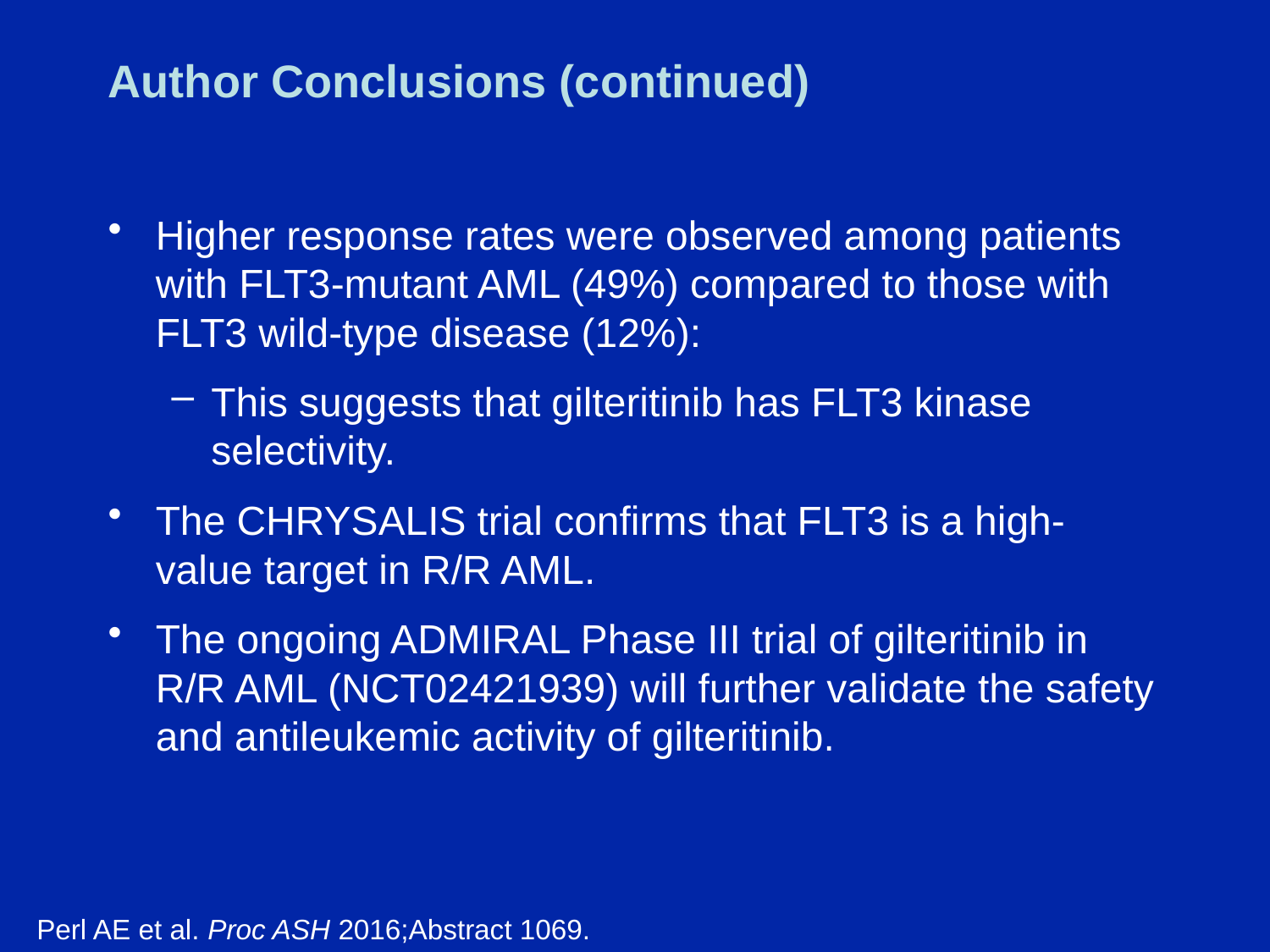

# Author Conclusions (continued)
Higher response rates were observed among patients with FLT3-mutant AML (49%) compared to those with FLT3 wild-type disease (12%):
This suggests that gilteritinib has FLT3 kinase selectivity.
The CHRYSALIS trial confirms that FLT3 is a high-value target in R/R AML.
The ongoing ADMIRAL Phase III trial of gilteritinib in R/R AML (NCT02421939) will further validate the safety and antileukemic activity of gilteritinib.
Perl AE et al. Proc ASH 2016;Abstract 1069.